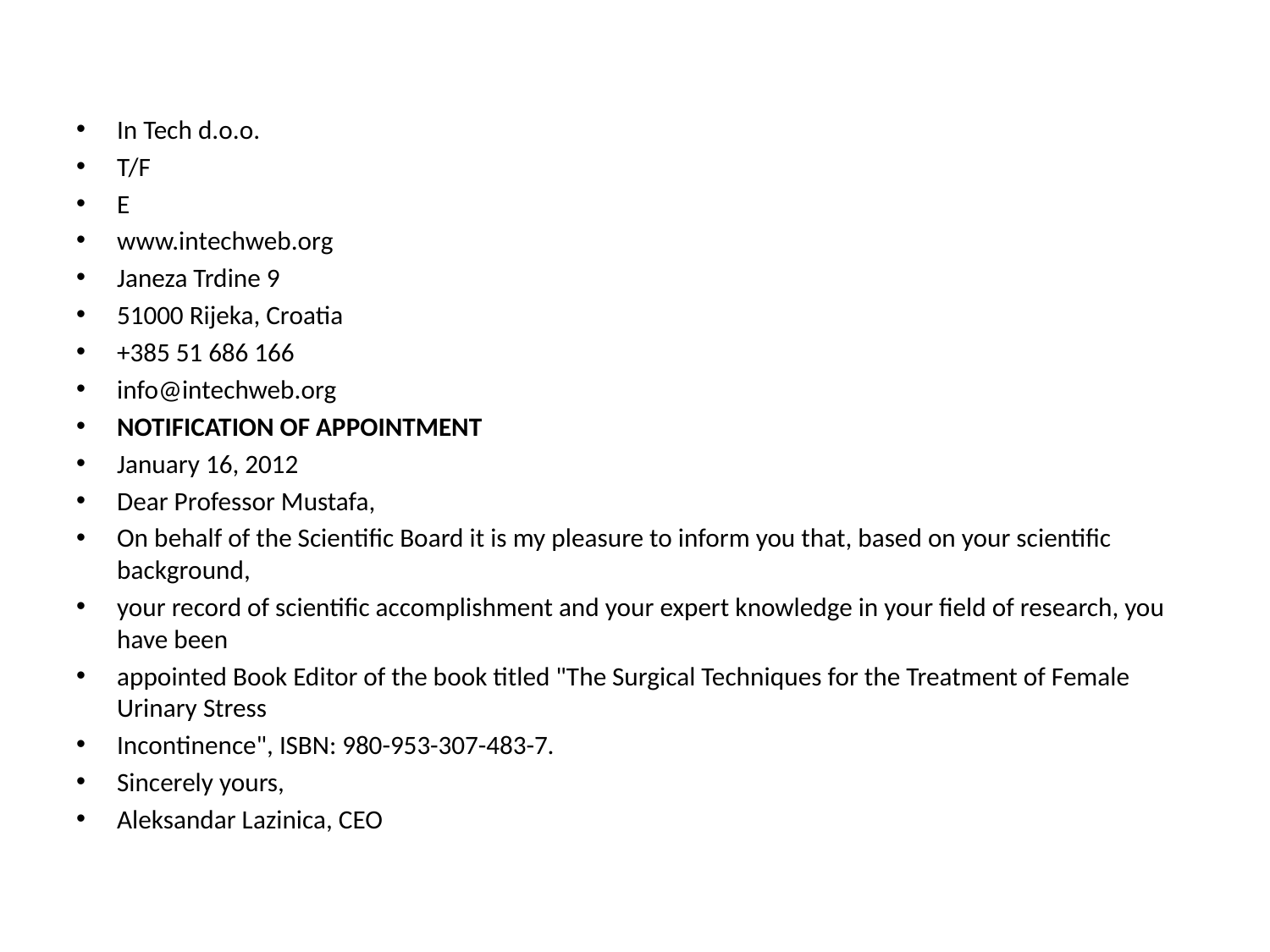

#
In Tech d.o.o.
T/F
E
www.intechweb.org
Janeza Trdine 9
51000 Rijeka, Croatia
+385 51 686 166
info@intechweb.org
NOTIFICATION OF APPOINTMENT
January 16, 2012
Dear Professor Mustafa,
On behalf of the Scientific Board it is my pleasure to inform you that, based on your scientific background,
your record of scientific accomplishment and your expert knowledge in your field of research, you have been
appointed Book Editor of the book titled "The Surgical Techniques for the Treatment of Female Urinary Stress
Incontinence", ISBN: 980-953-307-483-7.
Sincerely yours,
Aleksandar Lazinica, CEO